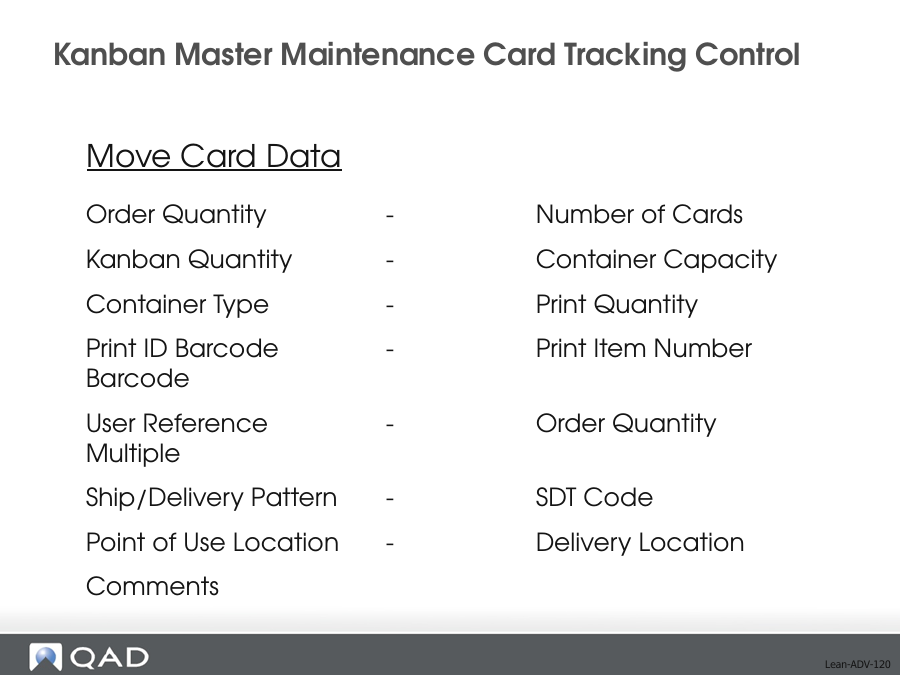

# Kanban Master Maintenance Card Tracking Control
Move Card Data
Order Quantity	- 	Number of Cards
Kanban Quantity	- 	Container Capacity
Container Type	- 	Print Quantity
Print ID Barcode	- 	Print Item Number Barcode
User Reference	- 	Order Quantity Multiple
Ship/Delivery Pattern	- 	SDT Code
Point of Use Location	- 	Delivery Location
Comments

Lean-ADV-120